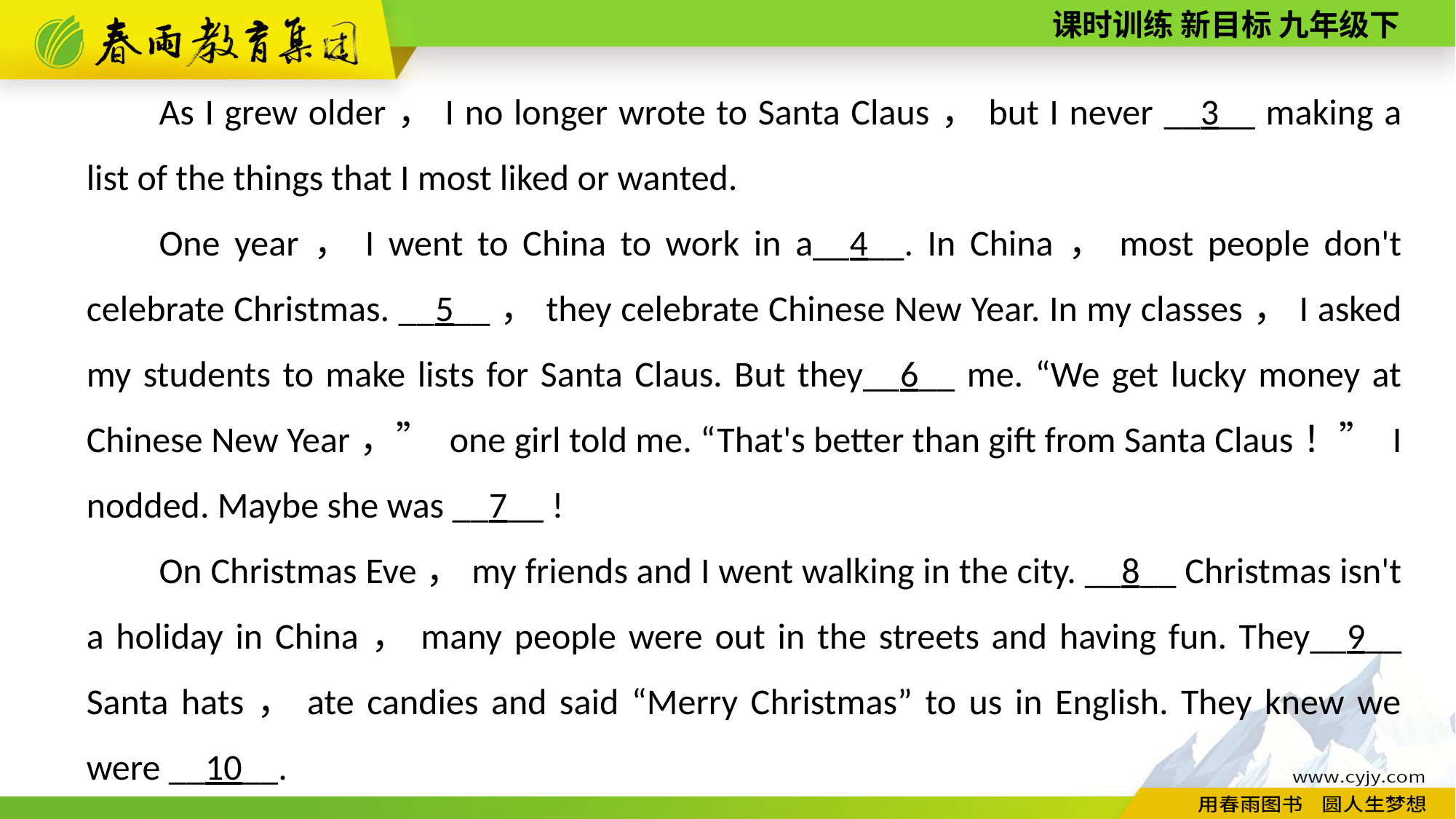

As I grew older，I no longer wrote to Santa Claus，but I never __3__ making a list of the things that I most liked or wanted.
One year，I went to China to work in a__4__. In China，most people don't celebrate Christmas. __5__，they celebrate Chinese New Year. In my classes，I asked my students to make lists for Santa Claus. But they__6__ me. “We get lucky money at Chinese New Year，” one girl told me. “That's better than gift from Santa Claus！” I nodded. Maybe she was __7__ !
On Christmas Eve，my friends and I went walking in the city. __8__ Christmas isn't a holiday in China，many people were out in the streets and having fun. They__9__ Santa hats，ate candies and said “Merry Christmas” to us in English. They knew we were __10__.